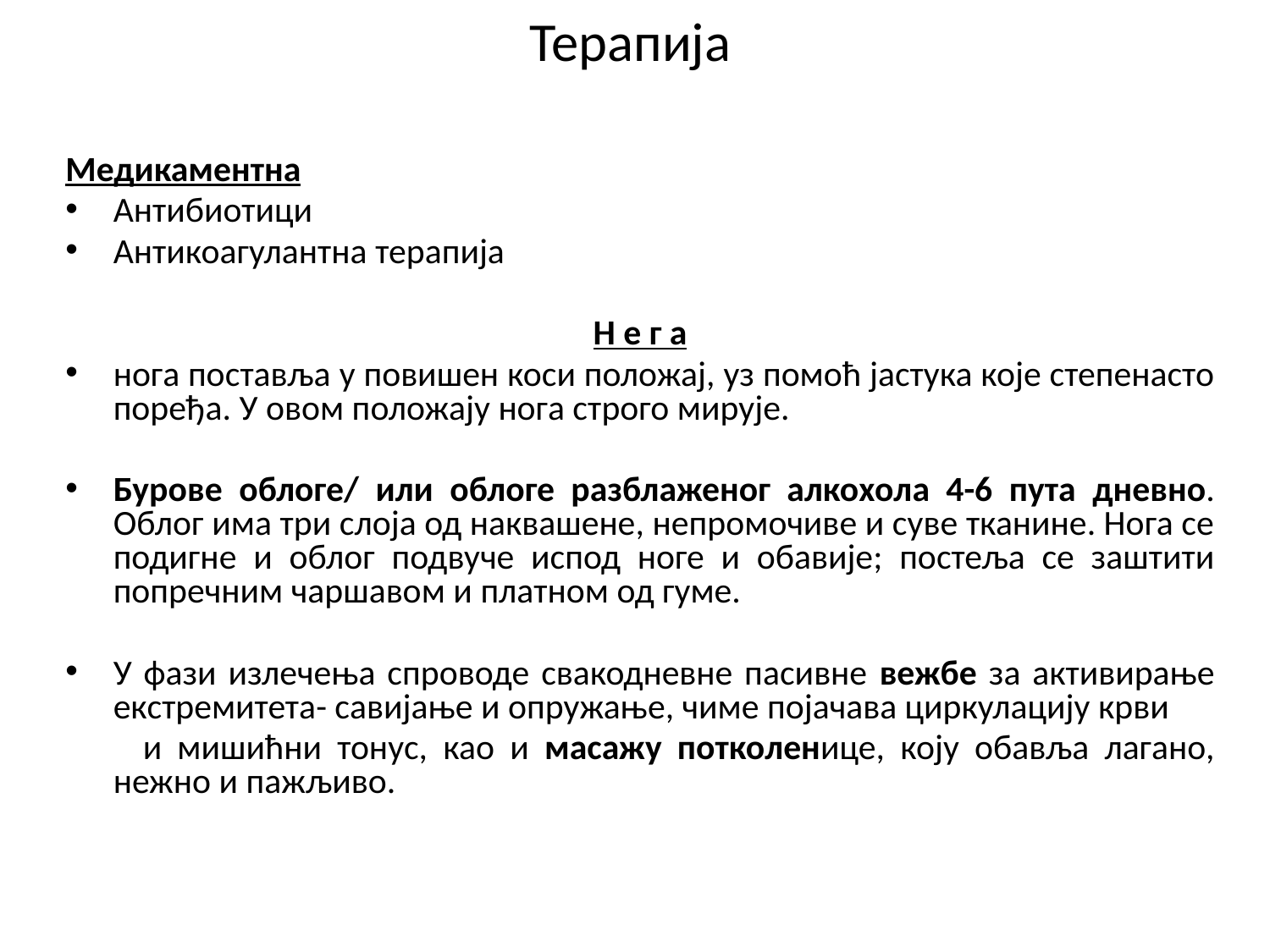

# Терапија
Медикаментна
Антибиотици
Антикоагулантна терапија

Н е г а
нога поставља у повишен коси положај, уз помоћ јастука које степенасто поређа. У овом положају нога строго мирује.

Бурове облоге/ или облоге разблаженог алкохола 4-6 пута дневно. Облог има три слоја од наквашене, непромочиве и суве тканине. Нога се подигне и облог подвуче испод ноге и обавије; постеља се заштити попречним чаршавом и платном од гуме.

У фази излечења спроводе свакодневне пасивне вежбе за активирање екстремитета- савијање и опружање, чиме појачава циркулацију крви
     и мишићни тонус, као и масажу потколенице, коју обавља лагано, нежно и пажљиво.